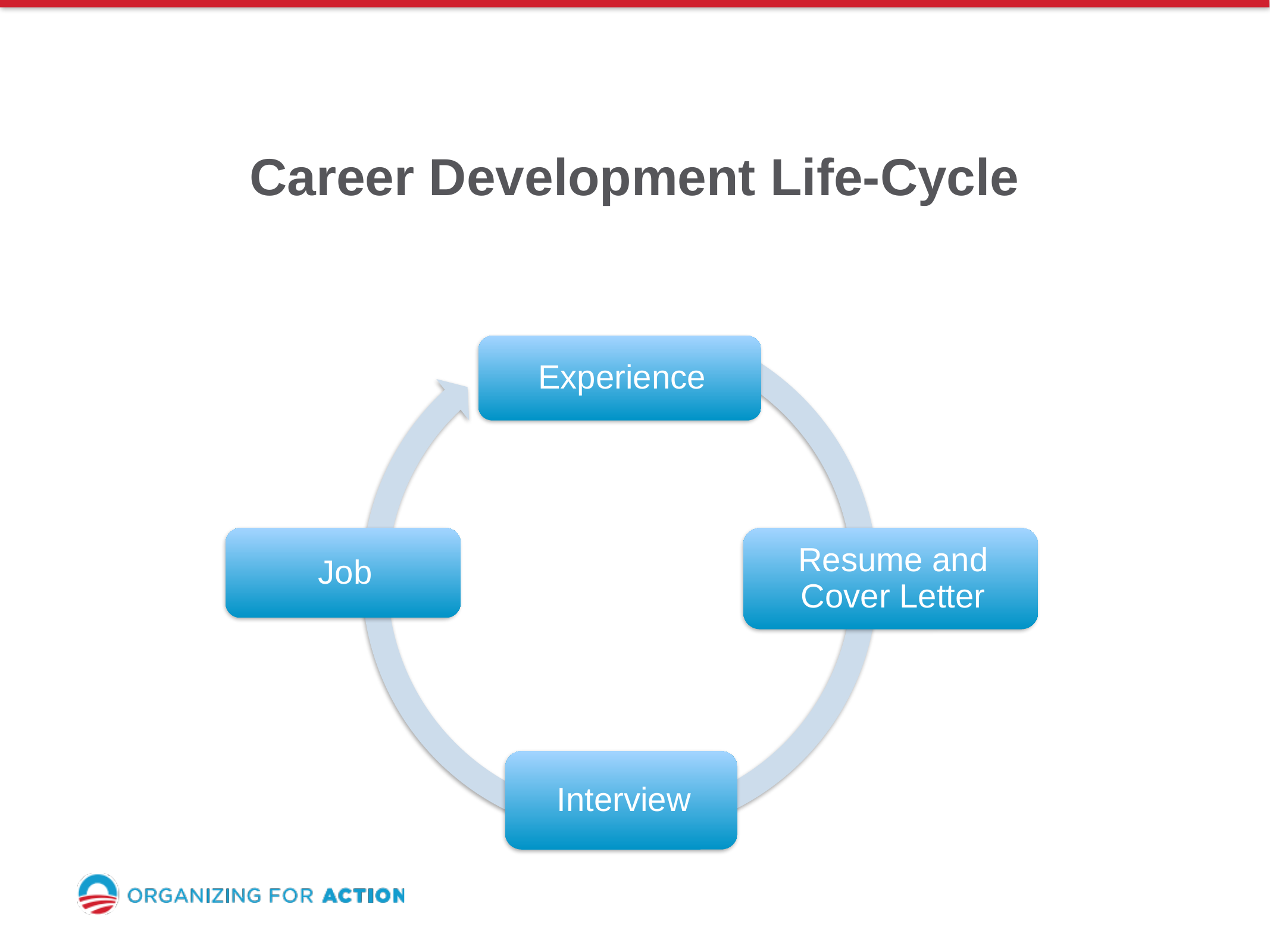

# Career Development Life-Cycle
Experience
Resume and Cover Letter
Interview
Job